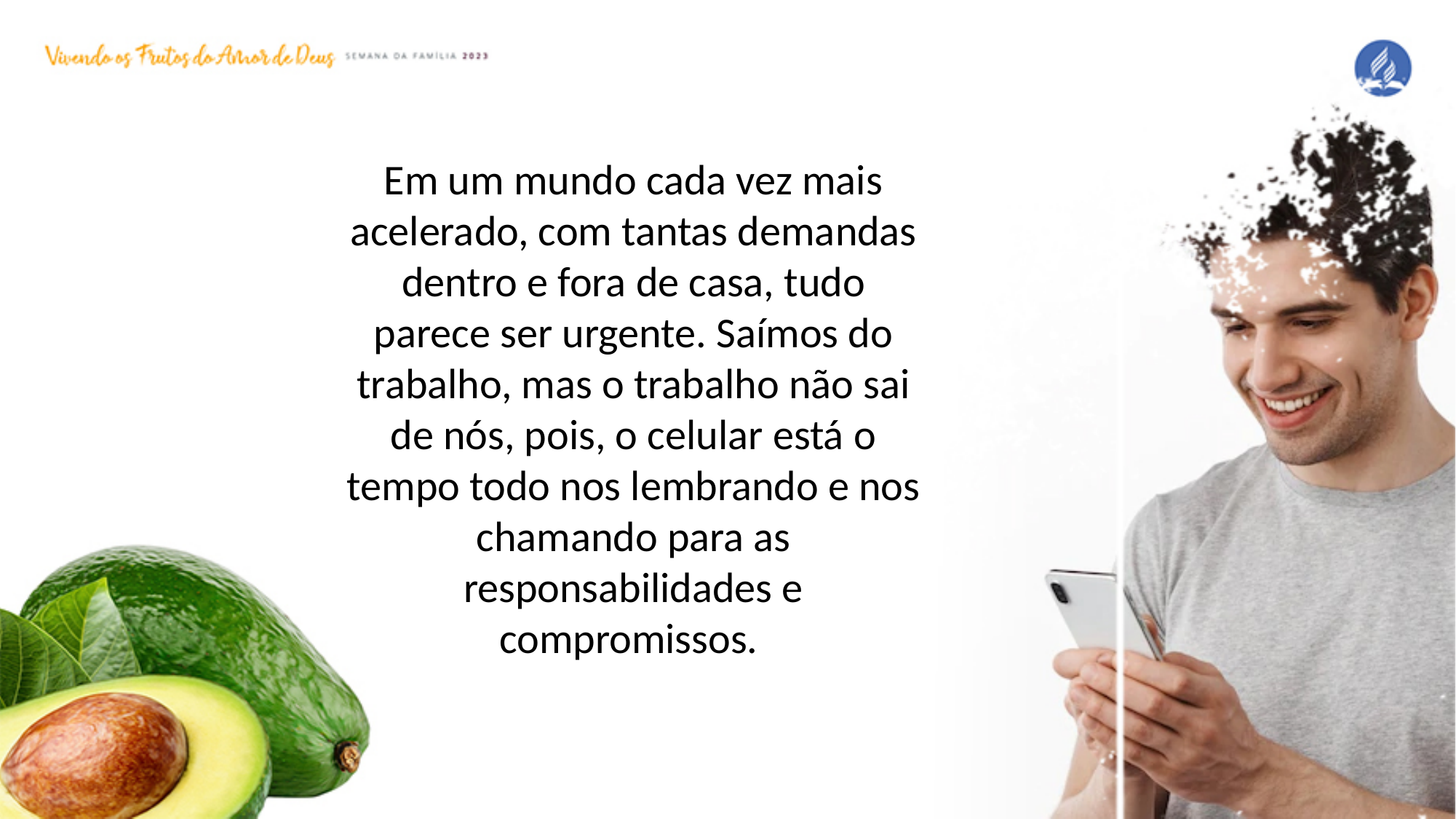

Em um mundo cada vez mais acelerado, com tantas demandas dentro e fora de casa, tudo parece ser urgente. Saímos do trabalho, mas o trabalho não sai de nós, pois, o celular está o tempo todo nos lembrando e nos chamando para as responsabilidades e compromissos.